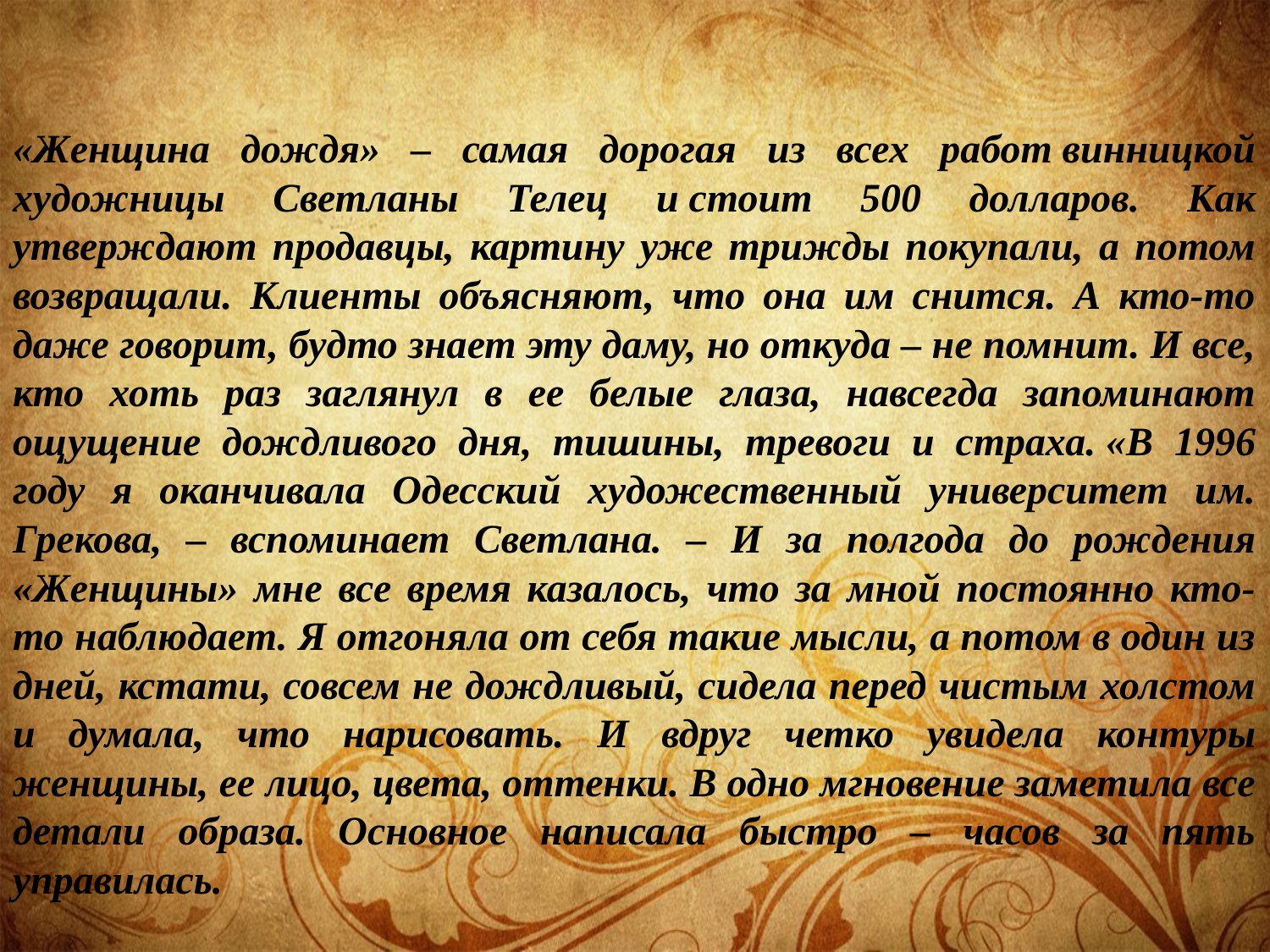

«Женщина дождя» – самая дорогая из всех работ винницкой художницы Светланы Телец и стоит 500 долларов. Как утверждают продавцы, картину уже трижды покупали, а потом возвращали. Клиенты объясняют, что она им снится. А кто-то даже говорит, будто знает эту даму, но откуда – не помнит. И все, кто хоть раз заглянул в ее белые глаза, навсегда запоминают ощущение дождливого дня, тишины, тревоги и страха. «В 1996 году я оканчивала Одесский художественный университет им. Грекова, – вспоминает Светлана. – И за полгода до рождения «Женщины» мне все время казалось, что за мной постоянно кто-то наблюдает. Я отгоняла от себя такие мысли, а потом в один из дней, кстати, совсем не дождливый, сидела перед чистым холстом и думала, что нарисовать. И вдруг четко увидела контуры женщины, ее лицо, цвета, оттенки. В одно мгновение заметила все детали образа. Основное написала быстро – часов за пять управилась.